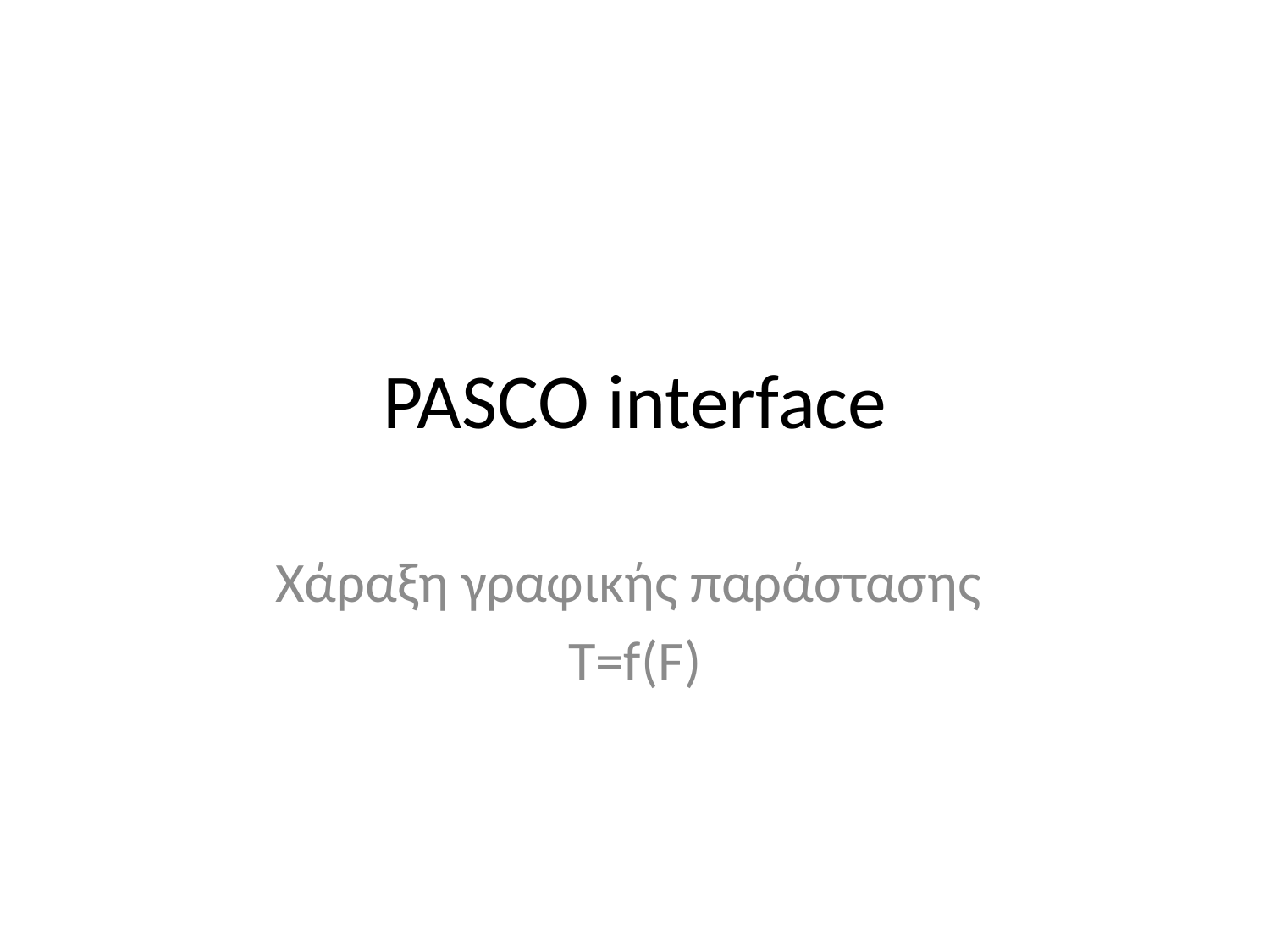

# PASCO interface
Χάραξη γραφικής παράστασης
T=f(F)